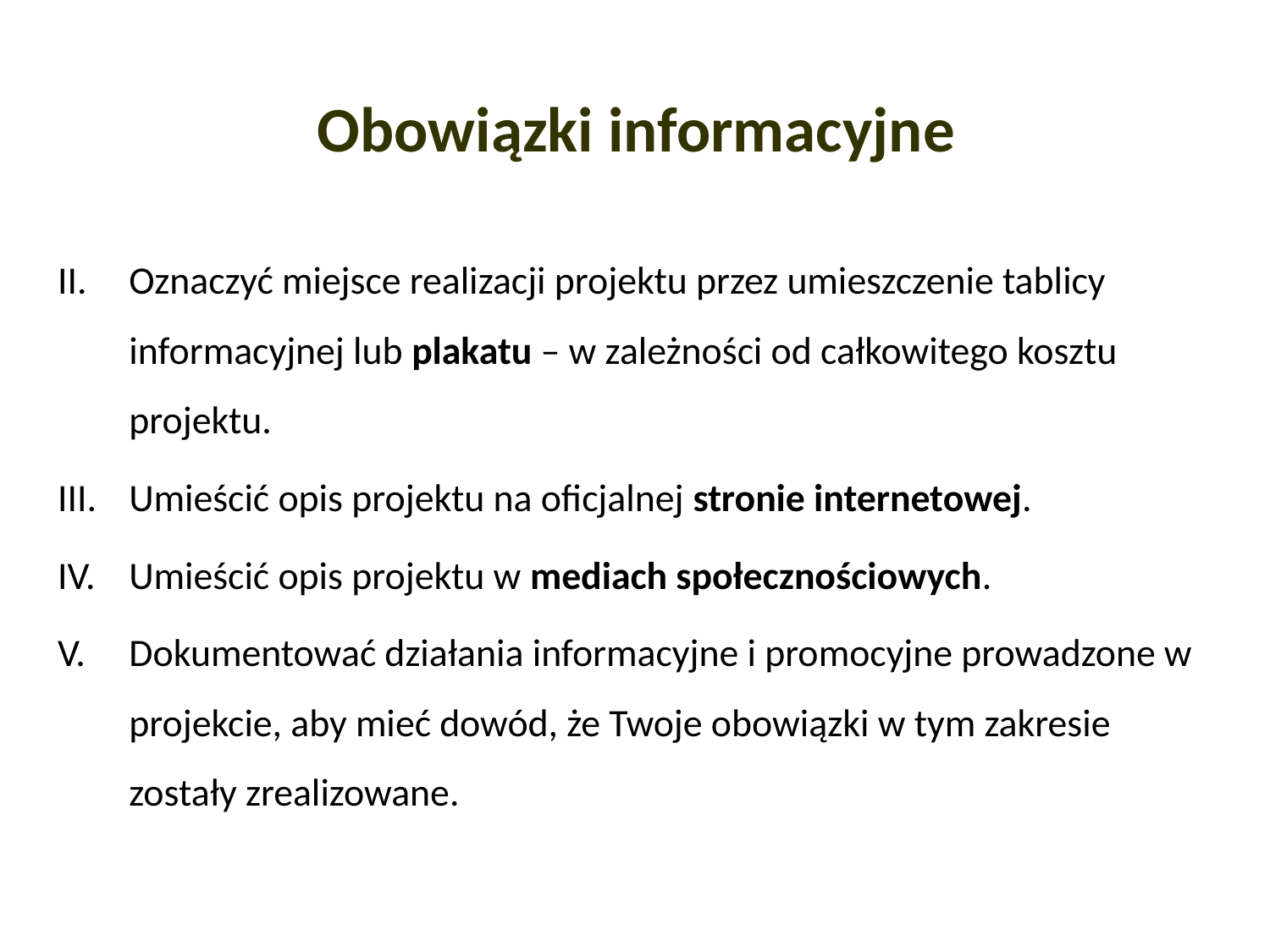

# Obowiązki informacyjne
Oznaczyć miejsce realizacji projektu przez umieszczenie tablicy informacyjnej lub plakatu – w zależności od całkowitego kosztu projektu.
Umieścić opis projektu na oficjalnej stronie internetowej.
Umieścić opis projektu w mediach społecznościowych.
Dokumentować działania informacyjne i promocyjne prowadzone w projekcie, aby mieć dowód, że Twoje obowiązki w tym zakresie zostały zrealizowane.